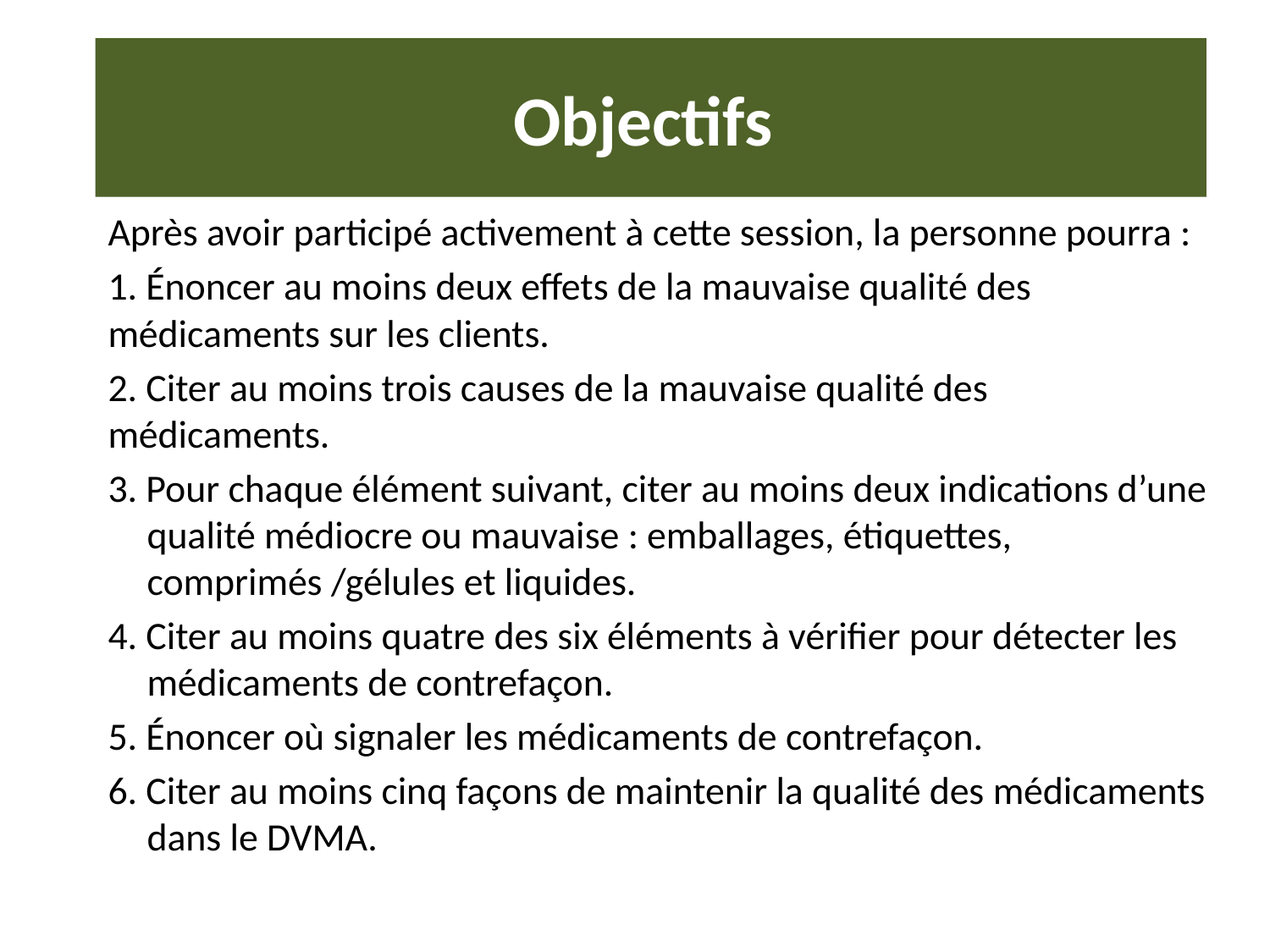

# Objectifs
Après avoir participé activement à cette session, la personne pourra :
1. Énoncer au moins deux effets de la mauvaise qualité des médicaments sur les clients.
2. Citer au moins trois causes de la mauvaise qualité des médicaments.
3. Pour chaque élément suivant, citer au moins deux indications d’une qualité médiocre ou mauvaise : emballages, étiquettes, comprimés /gélules et liquides.
4. Citer au moins quatre des six éléments à vérifier pour détecter les médicaments de contrefaçon.
5. Énoncer où signaler les médicaments de contrefaçon.
6. Citer au moins cinq façons de maintenir la qualité des médicaments dans le DVMA.